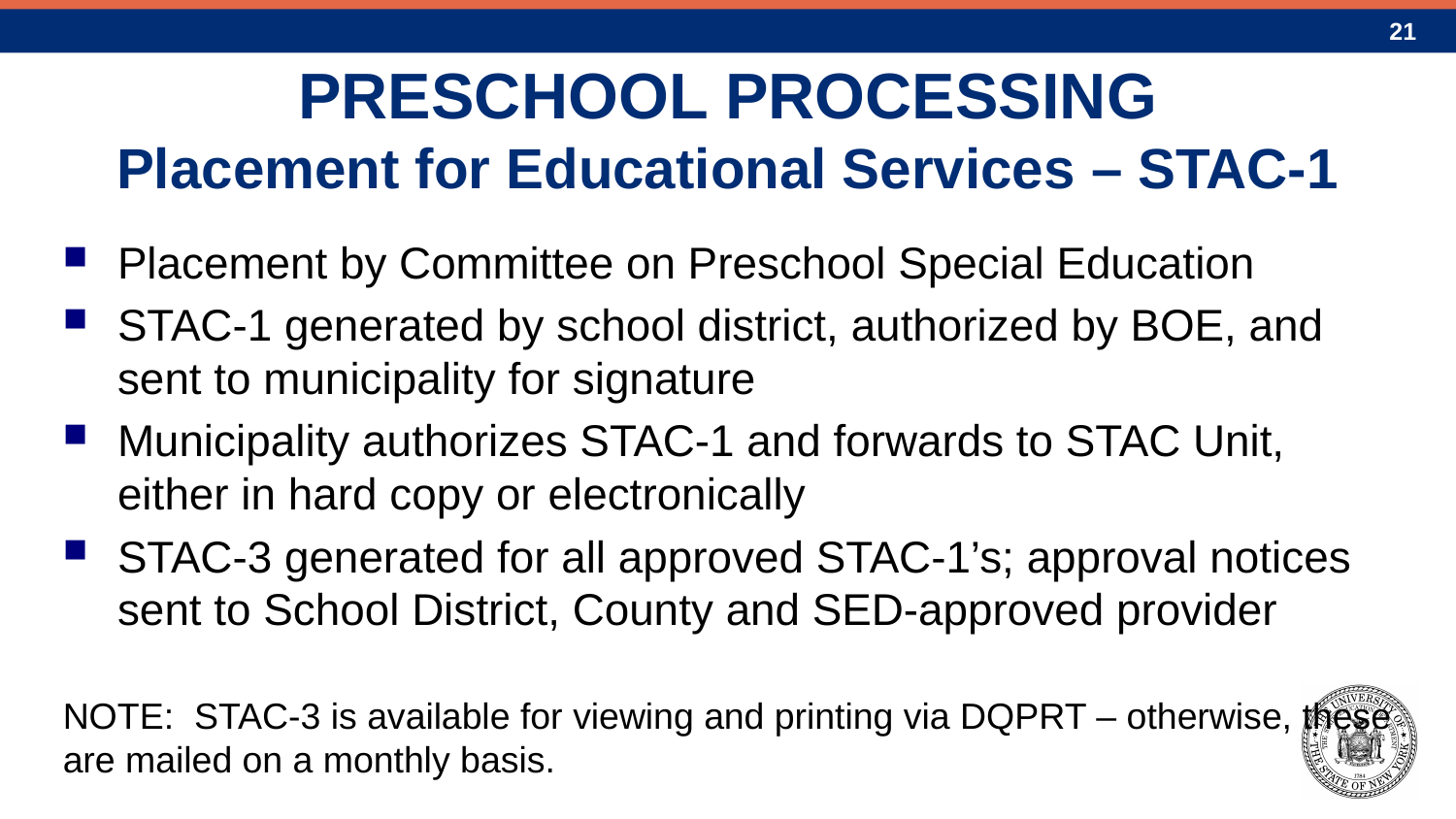

# PRESCHOOL PROCESSING Placement for Educational Services – STAC-1
Placement by Committee on Preschool Special Education
STAC-1 generated by school district, authorized by BOE, and sent to municipality for signature
Municipality authorizes STAC-1 and forwards to STAC Unit, either in hard copy or electronically
STAC-3 generated for all approved STAC-1’s; approval notices sent to School District, County and SED-approved provider

NOTE:  STAC-3 is available for viewing and printing via DQPRT – otherwise, these are mailed on a monthly basis.